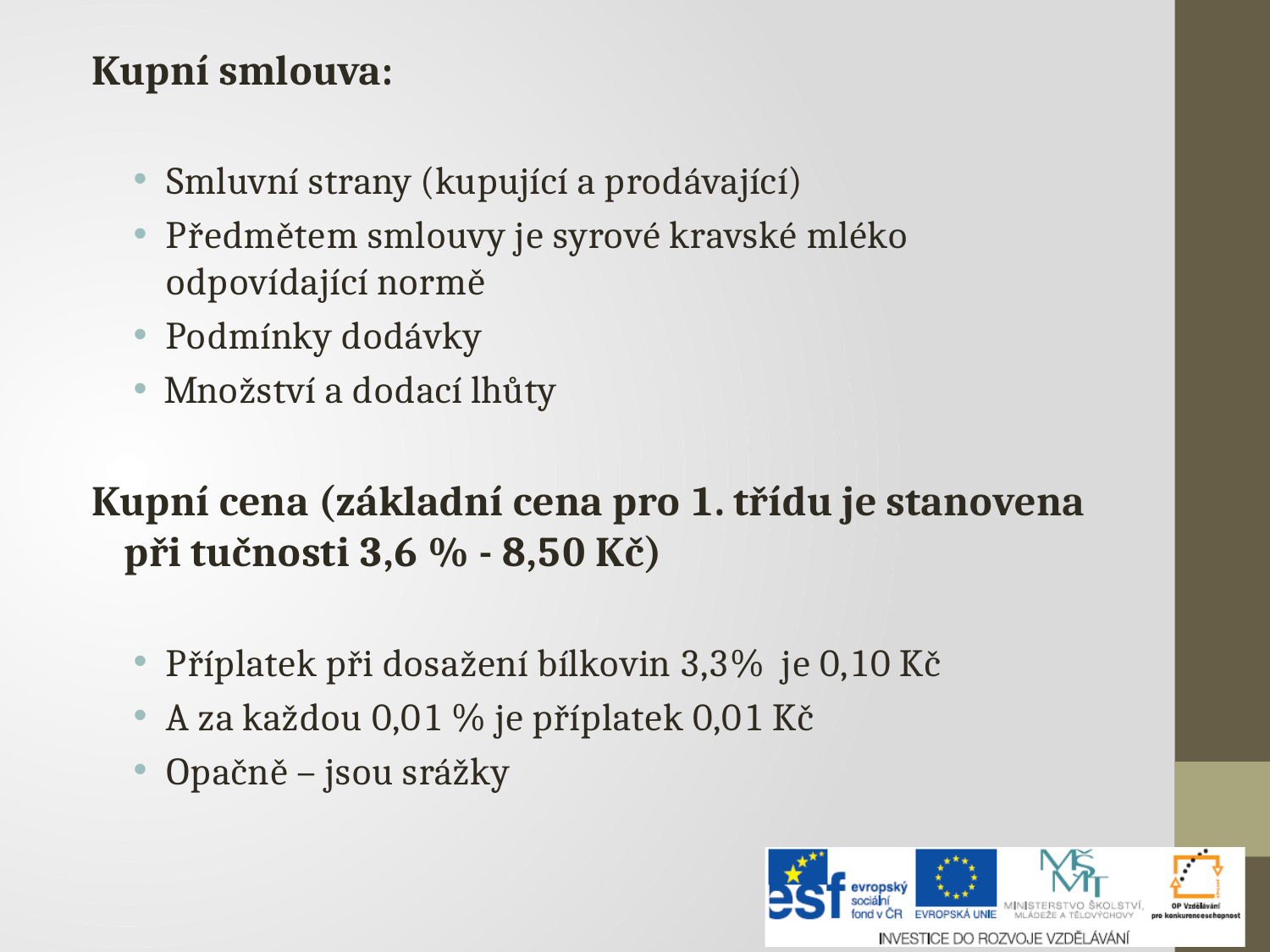

Kupní smlouva:

Smluvní strany (kupující a prodávající)
Předmětem smlouvy je syrové kravské mléko odpovídající normě
Podmínky dodávky
Množství a dodací lhůty

Kupní cena (základní cena pro 1. třídu je stanovena při tučnosti 3,6 % - 8,50 Kč)

Příplatek při dosažení bílkovin 3,3%  je 0,10 Kč
A za každou 0,01 % je příplatek 0,01 Kč
Opačně – jsou srážky